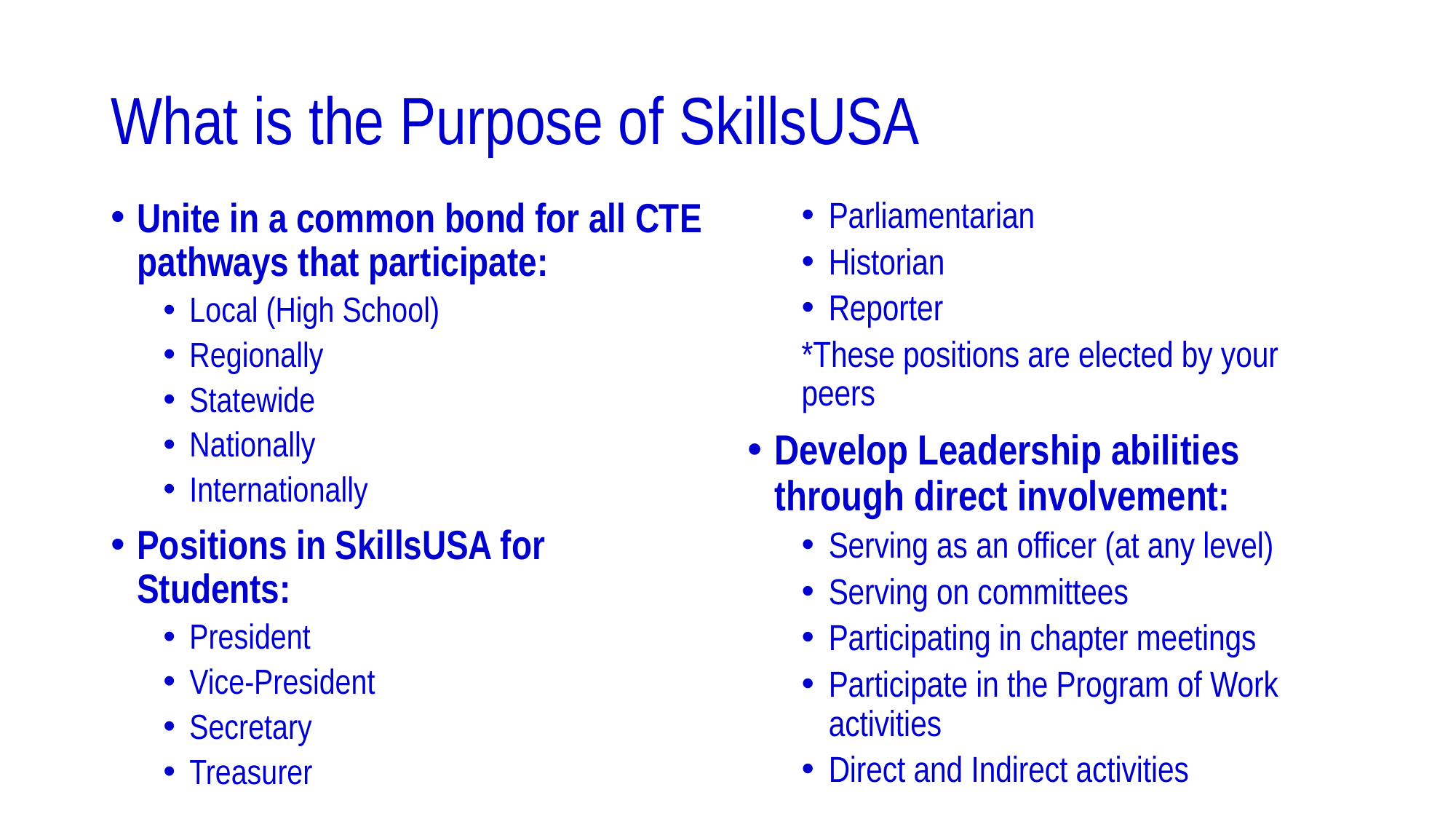

# What is the Purpose of SkillsUSA
Unite in a common bond for all CTE pathways that participate:
Local (High School)
Regionally
Statewide
Nationally
Internationally
Positions in SkillsUSA for Students:
President
Vice-President
Secretary
Treasurer
Parliamentarian
Historian
Reporter
*These positions are elected by your peers
Develop Leadership abilities through direct involvement:
Serving as an officer (at any level)
Serving on committees
Participating in chapter meetings
Participate in the Program of Work activities
Direct and Indirect activities